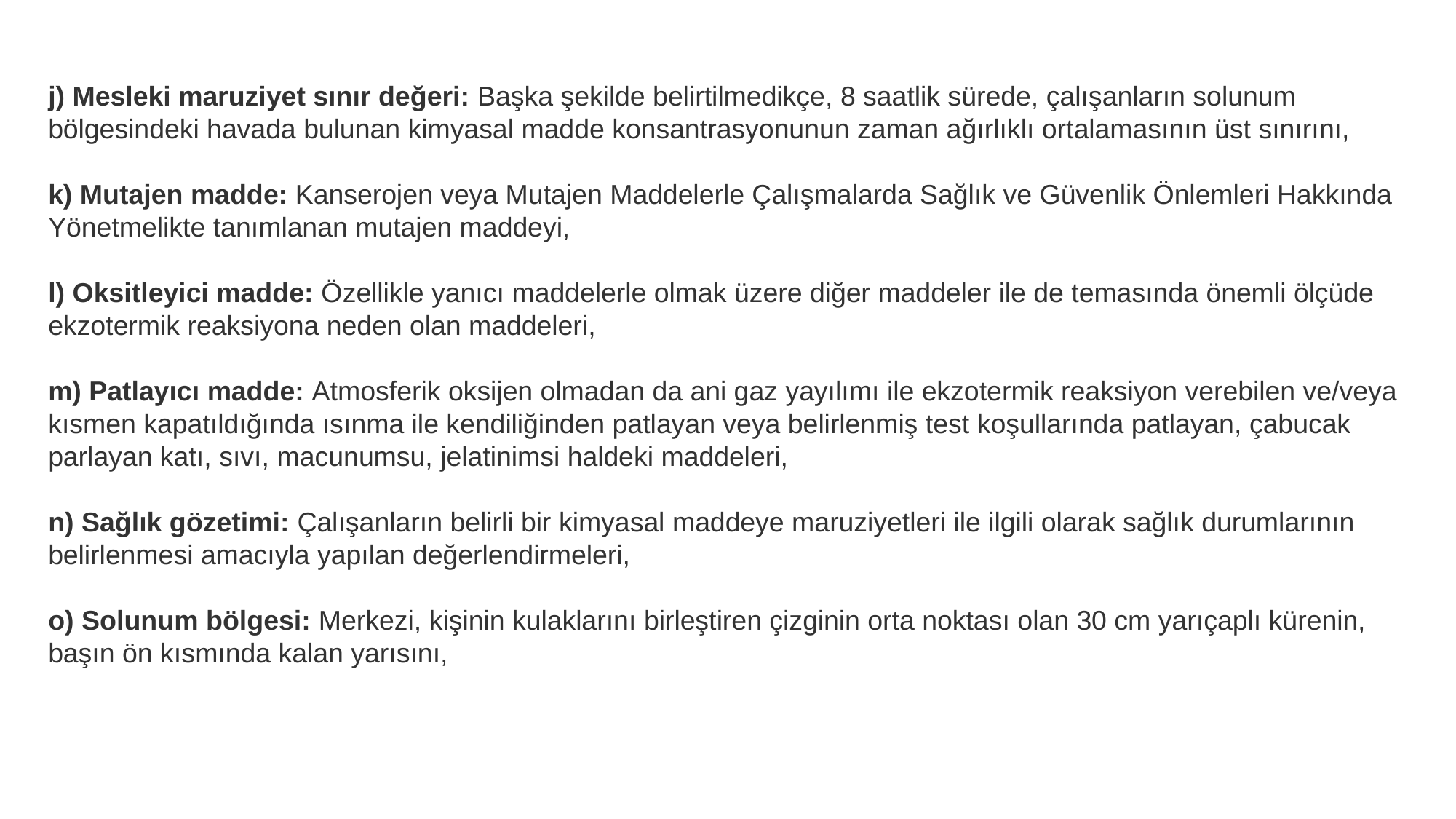

j) Mesleki maruziyet sınır değeri: Başka şekilde belirtilmedikçe, 8 saatlik sürede, çalışanların solunum bölgesindeki havada bulunan kimyasal madde konsantrasyonunun zaman ağırlıklı ortalamasının üst sınırını,
k) Mutajen madde: Kanserojen veya Mutajen Maddelerle Çalışmalarda Sağlık ve Güvenlik Önlemleri Hakkında Yönetmelikte tanımlanan mutajen maddeyi,
l) Oksitleyici madde: Özellikle yanıcı maddelerle olmak üzere diğer maddeler ile de temasında önemli ölçüde ekzotermik reaksiyona neden olan maddeleri,
m) Patlayıcı madde: Atmosferik oksijen olmadan da ani gaz yayılımı ile ekzotermik reaksiyon verebilen ve/veya kısmen kapatıldığında ısınma ile kendiliğinden patlayan veya belirlenmiş test koşullarında patlayan, çabucak parlayan katı, sıvı, macunumsu, jelatinimsi haldeki maddeleri,
n) Sağlık gözetimi: Çalışanların belirli bir kimyasal maddeye maruziyetleri ile ilgili olarak sağlık durumlarının belirlenmesi amacıyla yapılan değerlendirmeleri,
o) Solunum bölgesi: Merkezi, kişinin kulaklarını birleştiren çizginin orta noktası olan 30 cm yarıçaplı kürenin, başın ön kısmında kalan yarısını,